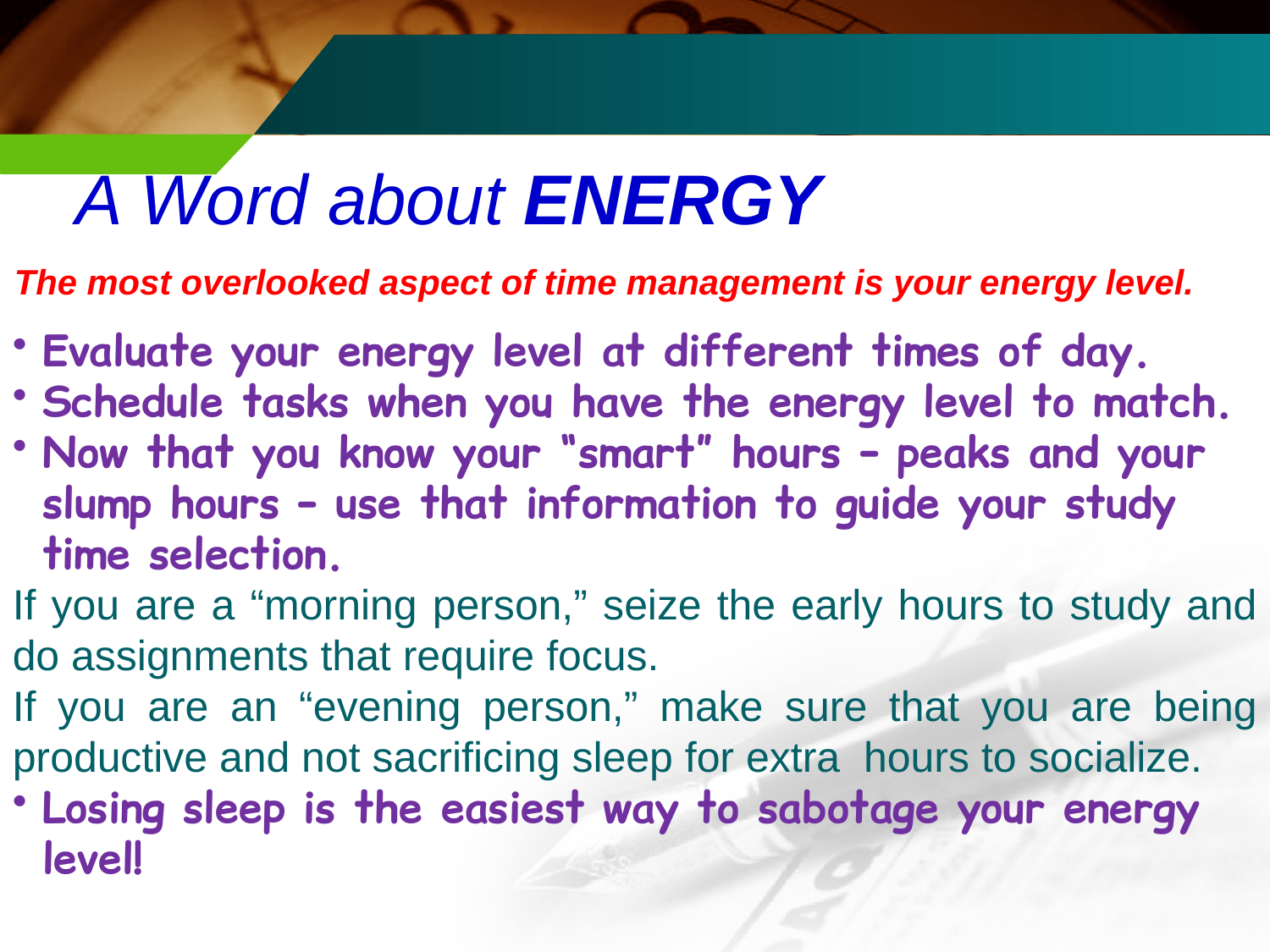

A Word about ENERGY
The most overlooked aspect of time management is your energy level.

Evaluate your energy level at different times of day.
Schedule tasks when you have the energy level to match.
Now that you know your “smart” hours – peaks and your slump hours – use that information to guide your study time selection.
If you are a “morning person,” seize the early hours to study and do assignments that require focus.
If you are an “evening person,” make sure that you are being productive and not sacrificing sleep for extra  hours to socialize.
Losing sleep is the easiest way to sabotage your energy level!